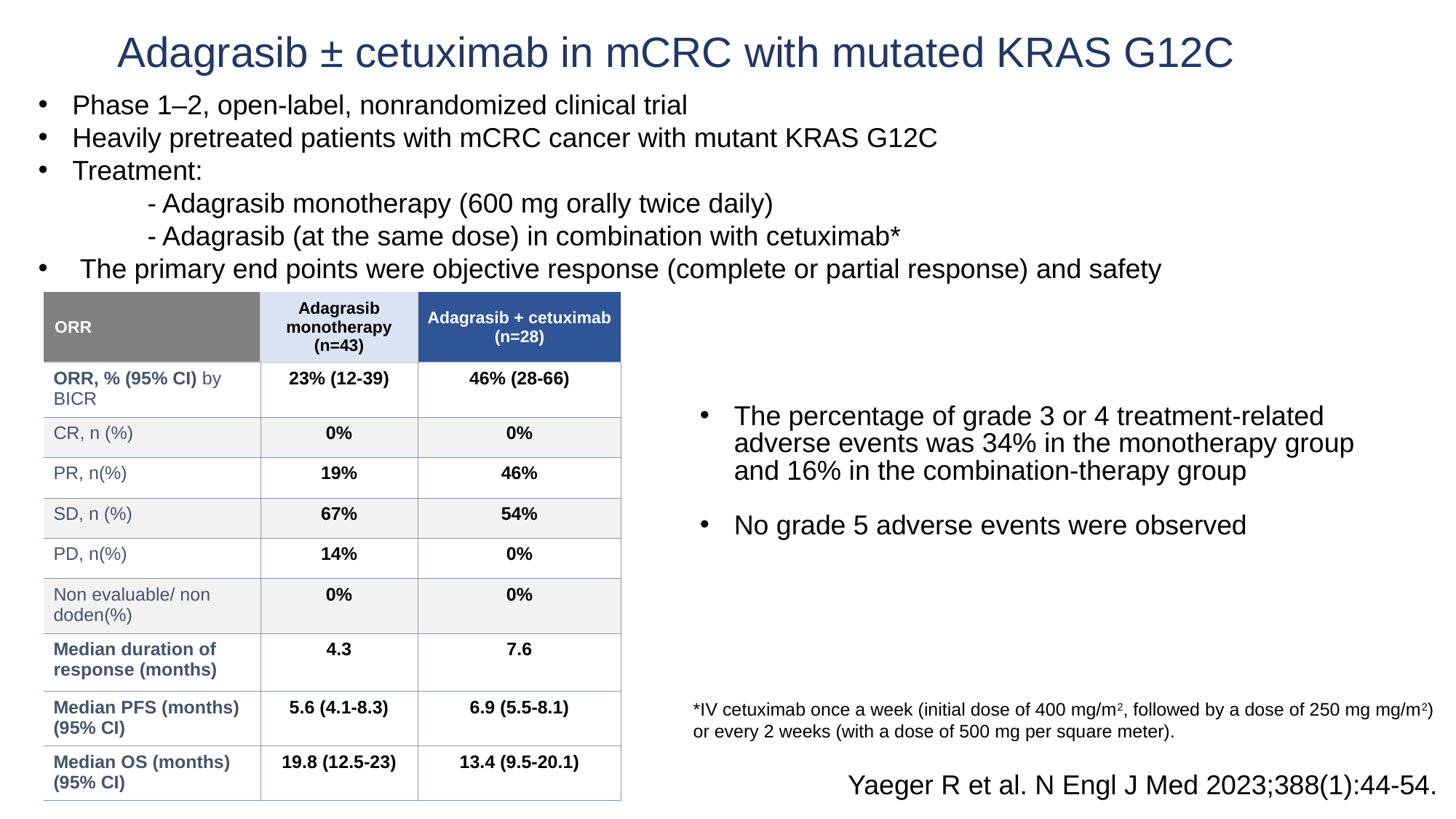

Adagrasib ± cetuximab in mCRC with mutated KRAS G12C
Phase 1–2, open-label, nonrandomized clinical trial
Heavily pretreated patients with mCRC cancer with mutant KRAS G12C
Treatment:
	- Adagrasib monotherapy (600 mg orally twice daily)
	- Adagrasib (at the same dose) in combination with cetuximab*
 The primary end points were objective response (complete or partial response) and safety
| ORR | Adagrasib monotherapy (n=43) | Adagrasib + cetuximab (n=28) |
| --- | --- | --- |
| ORR, % (95% CI) by BICR | 23% (12-39) | 46% (28-66) |
| CR, n (%) | 0% | 0% |
| PR, n(%) | 19% | 46% |
| SD, n (%) | 67% | 54% |
| PD, n(%) | 14% | 0% |
| Non evaluable/ non doden(%) | 0% | 0% |
| Median duration of response (months) | 4.3 | 7.6 |
| Median PFS (months) (95% CI) | 5.6 (4.1-8.3) | 6.9 (5.5-8.1) |
| Median OS (months) (95% CI) | 19.8 (12.5-23) | 13.4 (9.5-20.1) |
The percentage of grade 3 or 4 treatment-related adverse events was 34% in the monotherapy group and 16% in the combination-therapy group

No grade 5 adverse events were observed
*IV cetuximab once a week (initial dose of 400 mg/m2, followed by a dose of 250 mg mg/m2)
or every 2 weeks (with a dose of 500 mg per square meter).

Yaeger R et al. N Engl J Med 2023;388(1):44-54.